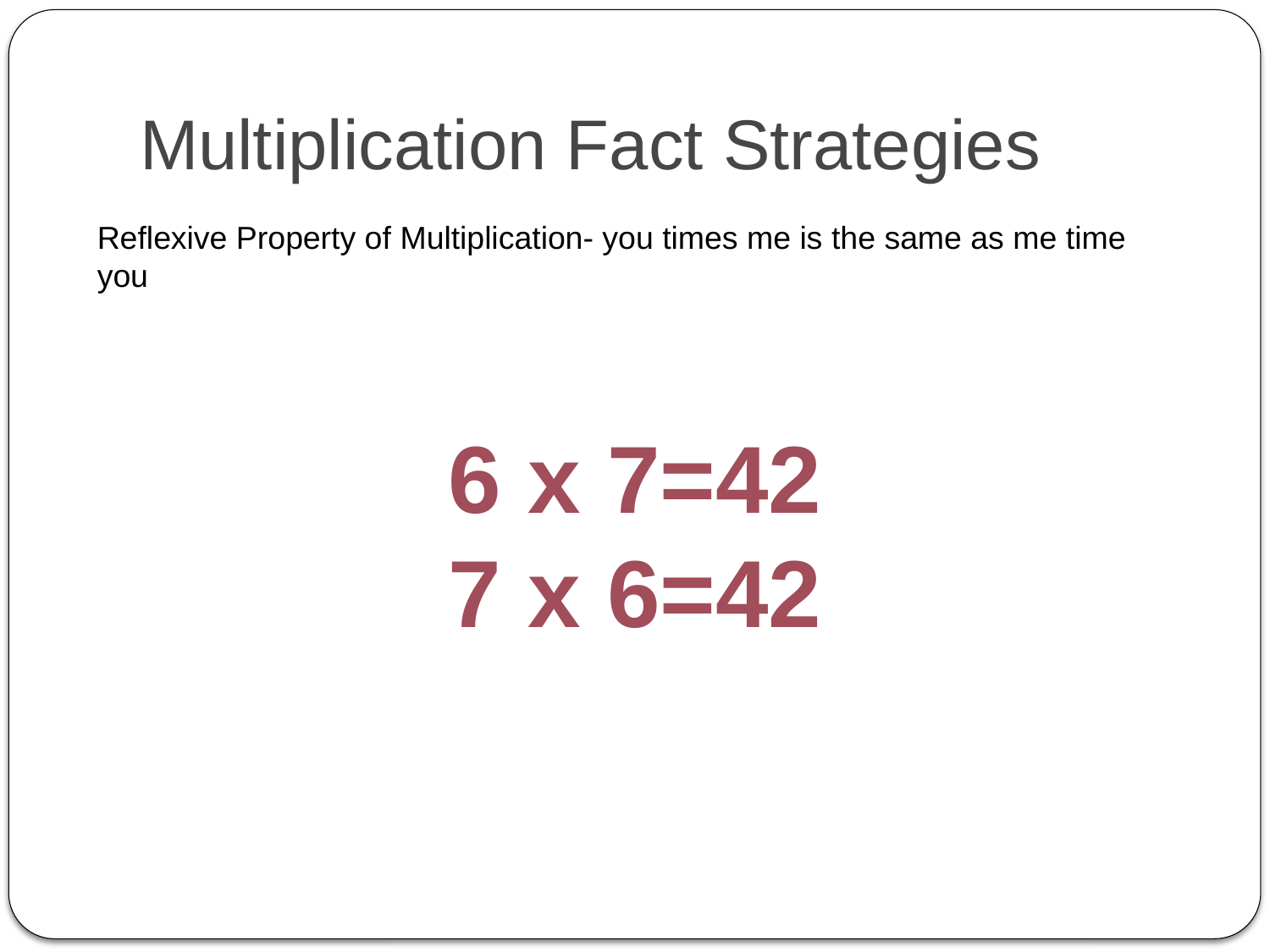

# Multiplication Fact Strategies
Reflexive Property of Multiplication- you times me is the same as me time you
6 x 7=42
7 x 6=42